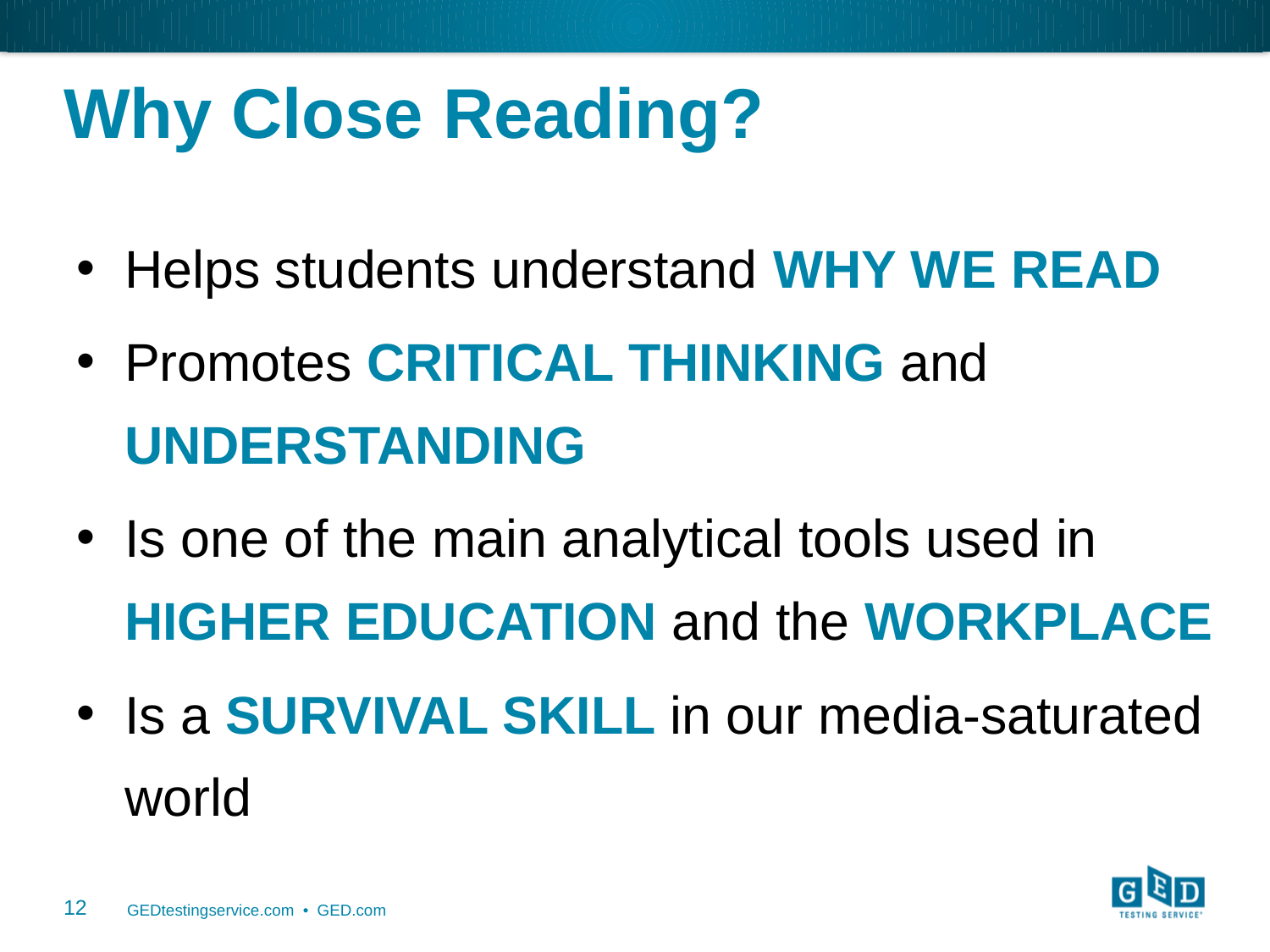

# Why Close Reading?
Helps students understand WHY WE READ
Promotes CRITICAL THINKING and UNDERSTANDING
Is one of the main analytical tools used in HIGHER EDUCATION and the WORKPLACE
Is a SURVIVAL SKILL in our media-saturated world
12